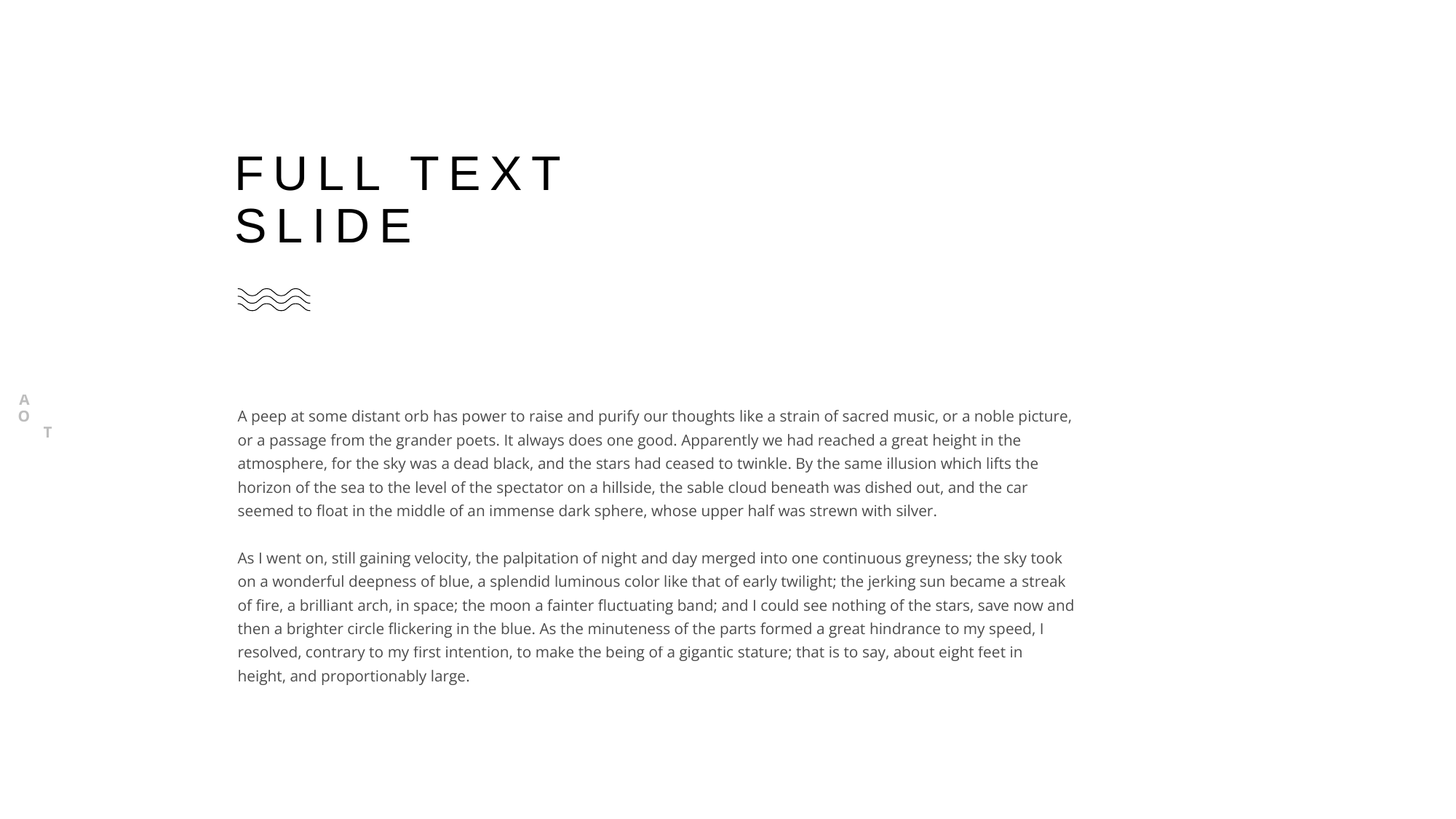

ABOUT
# FULL TEXT SLIDE

A peep at some distant orb has power to raise and purify our thoughts like a strain of sacred music, or a noble picture, or a passage from the grander poets. It always does one good. Apparently we had reached a great height in the atmosphere, for the sky was a dead black, and the stars had ceased to twinkle. By the same illusion which lifts the horizon of the sea to the level of the spectator on a hillside, the sable cloud beneath was dished out, and the car seemed to float in the middle of an immense dark sphere, whose upper half was strewn with silver.

As I went on, still gaining velocity, the palpitation of night and day merged into one continuous greyness; the sky took on a wonderful deepness of blue, a splendid luminous color like that of early twilight; the jerking sun became a streak of fire, a brilliant arch, in space; the moon a fainter fluctuating band; and I could see nothing of the stars, save now and then a brighter circle flickering in the blue. As the minuteness of the parts formed a great hindrance to my speed, I resolved, contrary to my first intention, to make the being of a gigantic stature; that is to say, about eight feet in height, and proportionably large.